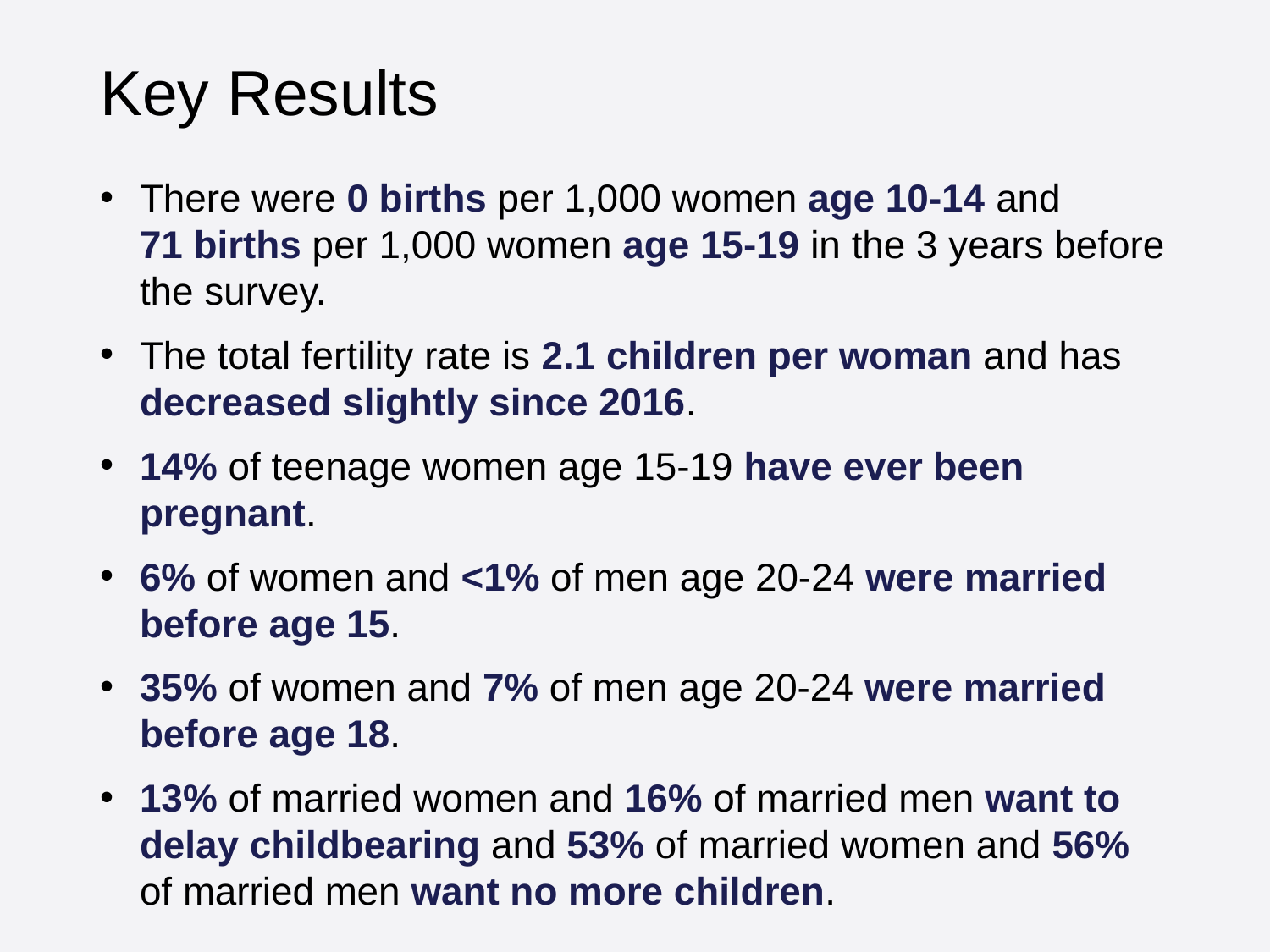

# Key Results
There were 0 births per 1,000 women age 10-14 and
71 births per 1,000 women age 15-19 in the 3 years before the survey.
The total fertility rate is 2.1 children per woman and has decreased slightly since 2016.
14% of teenage women age 15-19 have ever been pregnant.
6% of women and <1% of men age 20-24 were married before age 15.
35% of women and 7% of men age 20-24 were married before age 18.
13% of married women and 16% of married men want to delay childbearing and 53% of married women and 56% of married men want no more children.